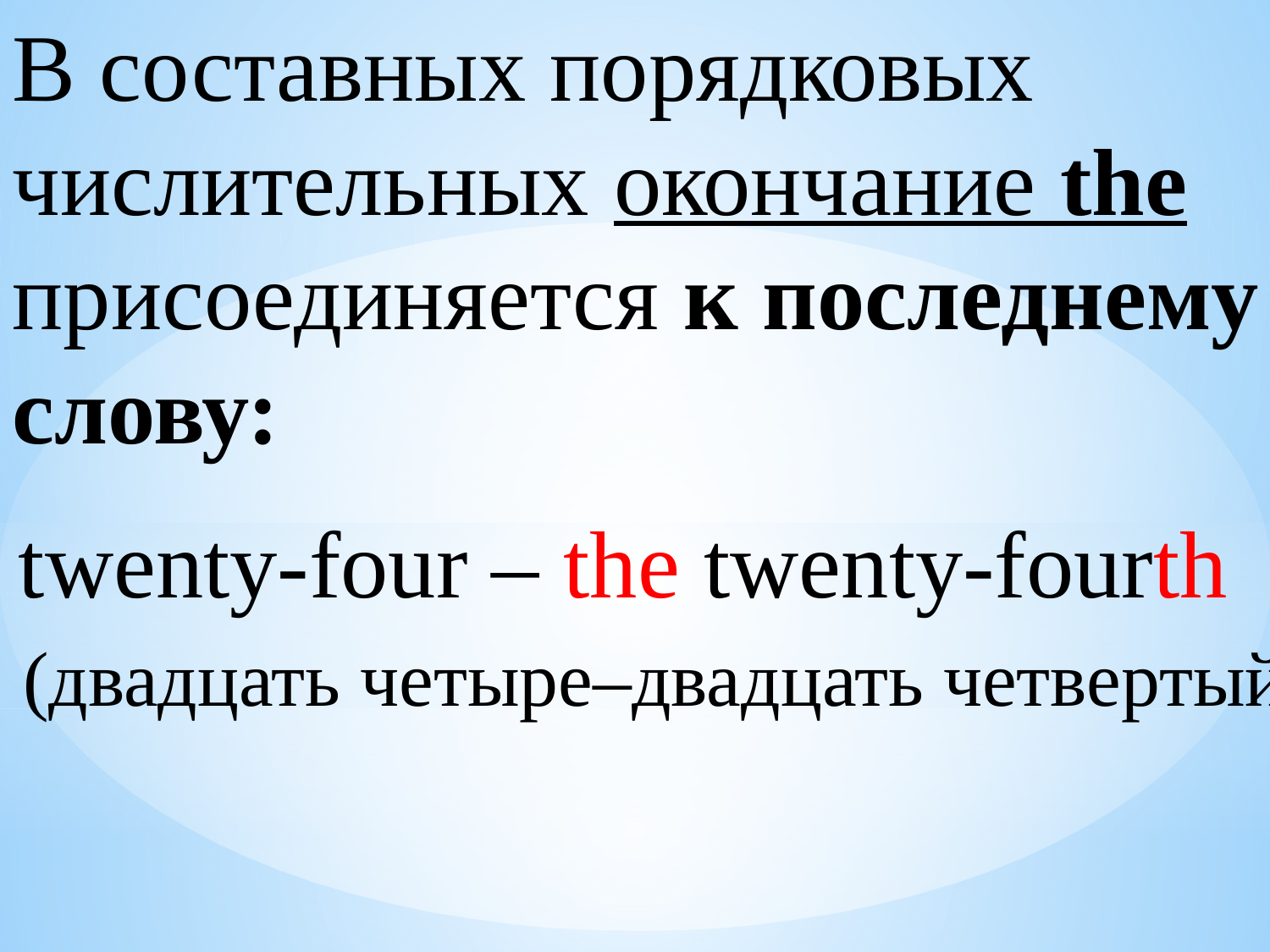

В составных порядковых
числительных окончание the присоединяется к последнему слову:
twenty-four – the twenty-fourth
(двадцать четыре–двадцать четвертый)